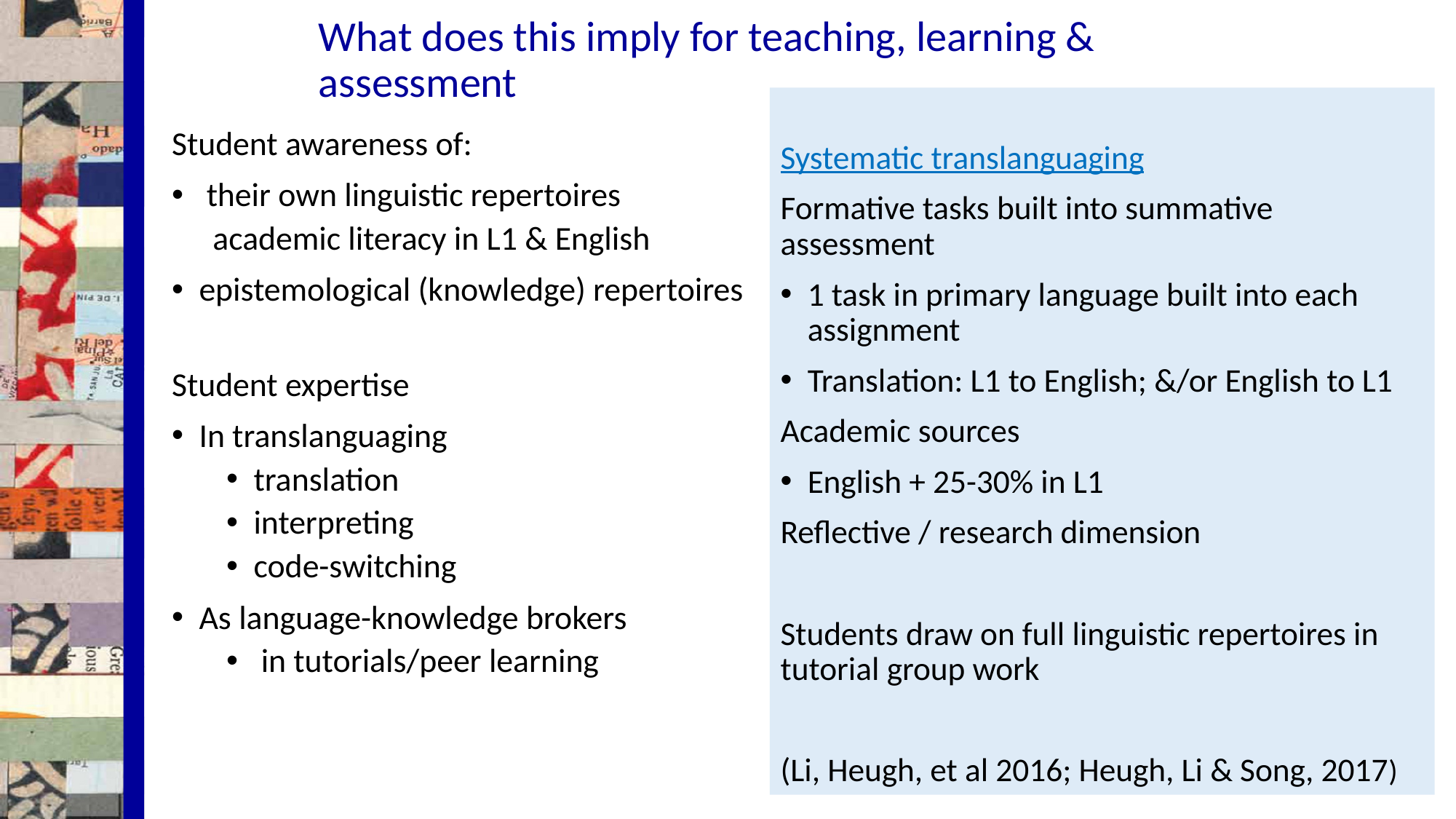

# What does this imply for teaching, learning & assessment

Systematic translanguaging
Formative tasks built into summative assessment
1 task in primary language built into each assignment
Translation: L1 to English; &/or English to L1
Academic sources
English + 25-30% in L1
Reflective / research dimension

Students draw on full linguistic repertoires in tutorial group work

(Li, Heugh, et al 2016; Heugh, Li & Song, 2017)
Student awareness of:
 their own linguistic repertoires
academic literacy in L1 & English
epistemological (knowledge) repertoires

Student expertise
In translanguaging
translation
interpreting
code-switching
As language-knowledge brokers
 in tutorials/peer learning